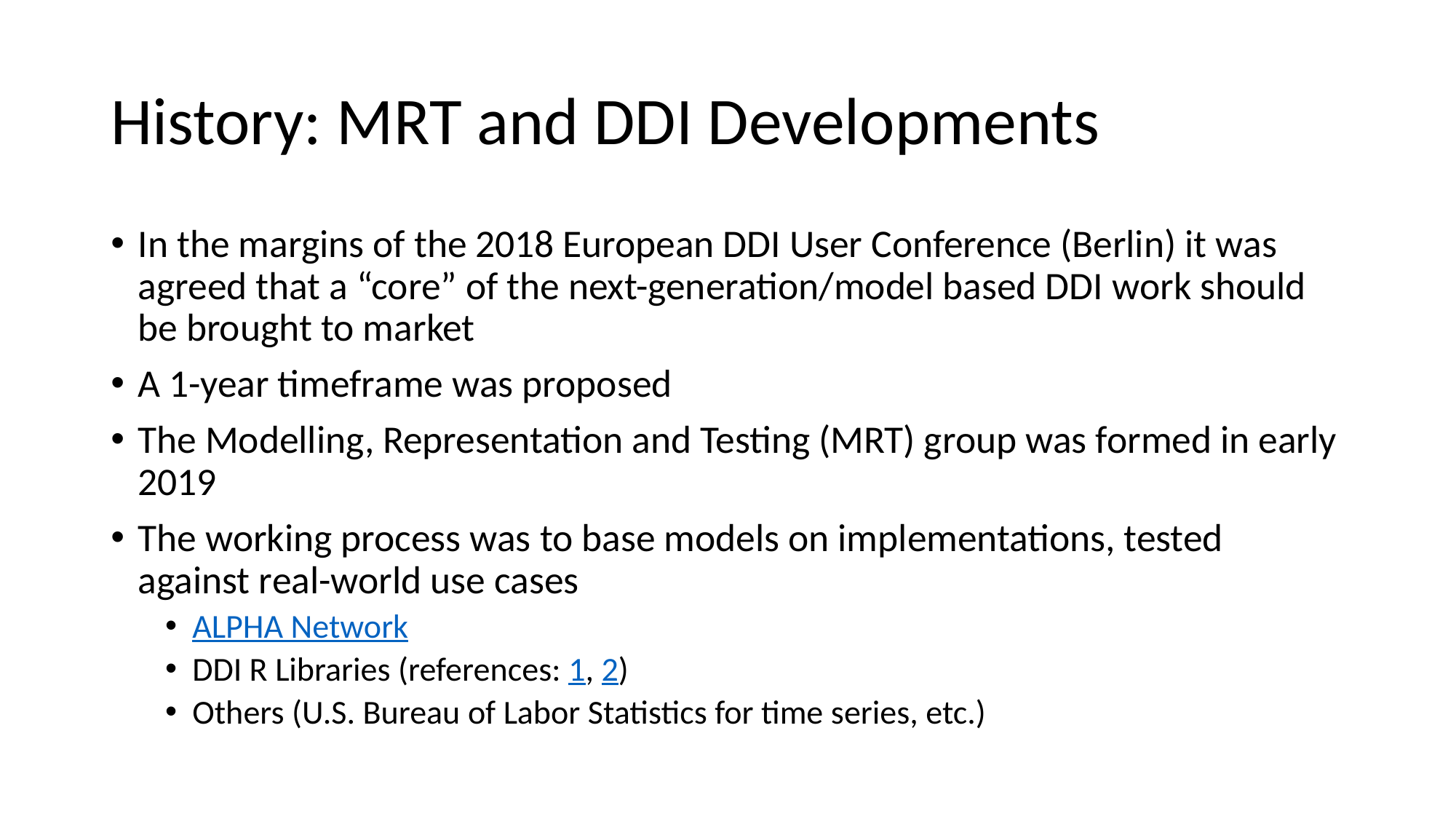

# History: MRT and DDI Developments
In the margins of the 2018 European DDI User Conference (Berlin) it was agreed that a “core” of the next-generation/model based DDI work should be brought to market
A 1-year timeframe was proposed
The Modelling, Representation and Testing (MRT) group was formed in early 2019
The working process was to base models on implementations, tested against real-world use cases
ALPHA Network
DDI R Libraries (references: 1, 2)
Others (U.S. Bureau of Labor Statistics for time series, etc.)